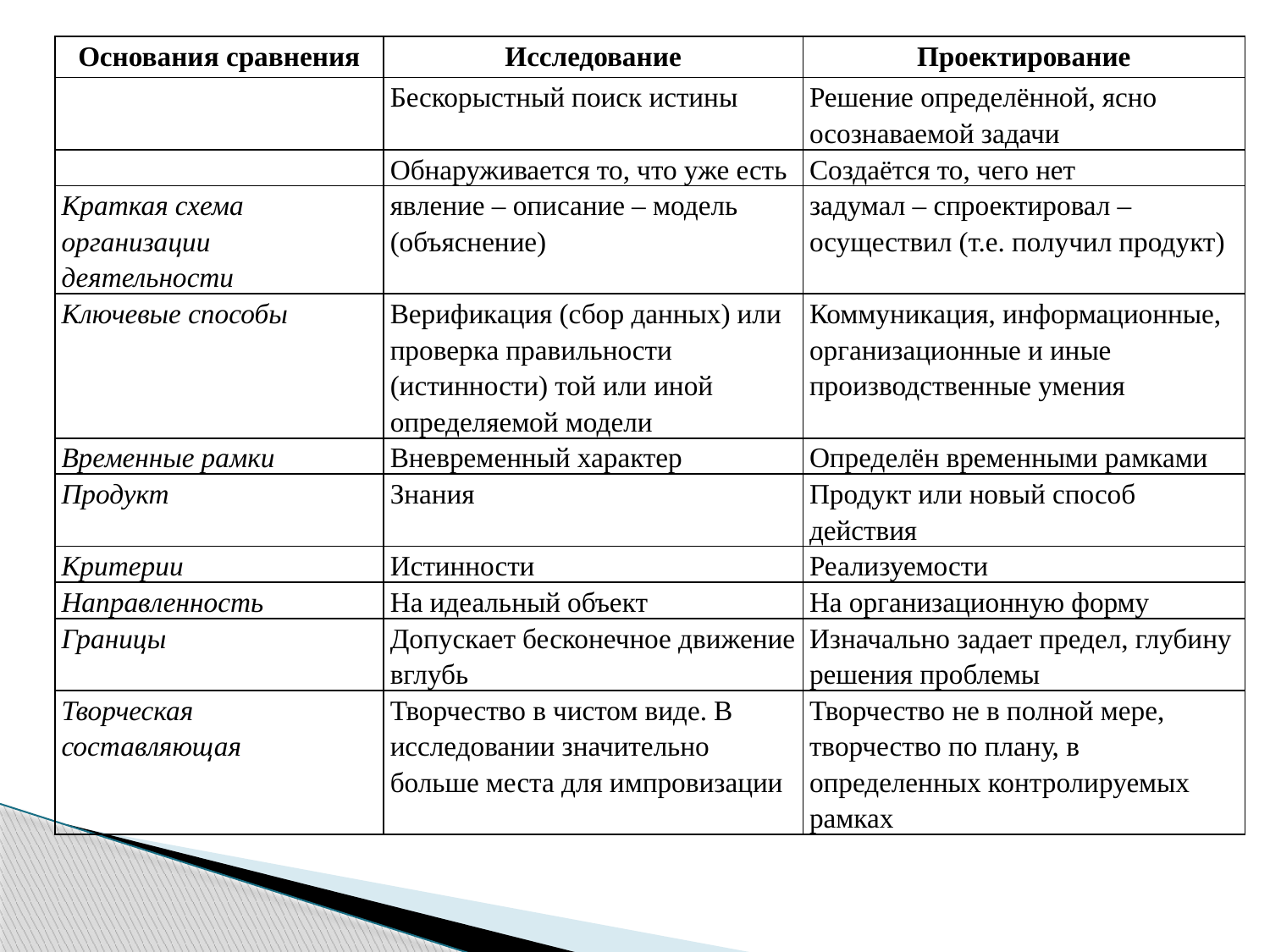

| Основания сравнения | Исследование | Проектирование |
| --- | --- | --- |
|  | Бескорыстный поиск истины | Решение определённой, ясно осознаваемой задачи |
|  | Обнаруживается то, что уже есть | Создаётся то, чего нет |
| Краткая схема организации деятельности | явление – описание – модель (объяснение) | задумал – спроектировал – осуществил (т.е. получил продукт) |
| Ключевые способы | Верификация (сбор данных) или проверка правильности (истинности) той или иной определяемой модели | Коммуникация, информационные, организационные и иные производственные умения |
| Временные рамки | Вневременный характер | Определён временными рамками |
| Продукт | Знания | Продукт или новый способ действия |
| Критерии | Истинности | Реализуемости |
| Направленность | На идеальный объект | На организационную форму |
| Границы | Допускает бесконечное движение вглубь | Изначально задает предел, глубину решения проблемы |
| Творческая составляющая | Творчество в чистом виде. В исследовании значительно больше места для импровизации | Творчество не в полной мере, творчество по плану, в определенных контролируемых рамках |